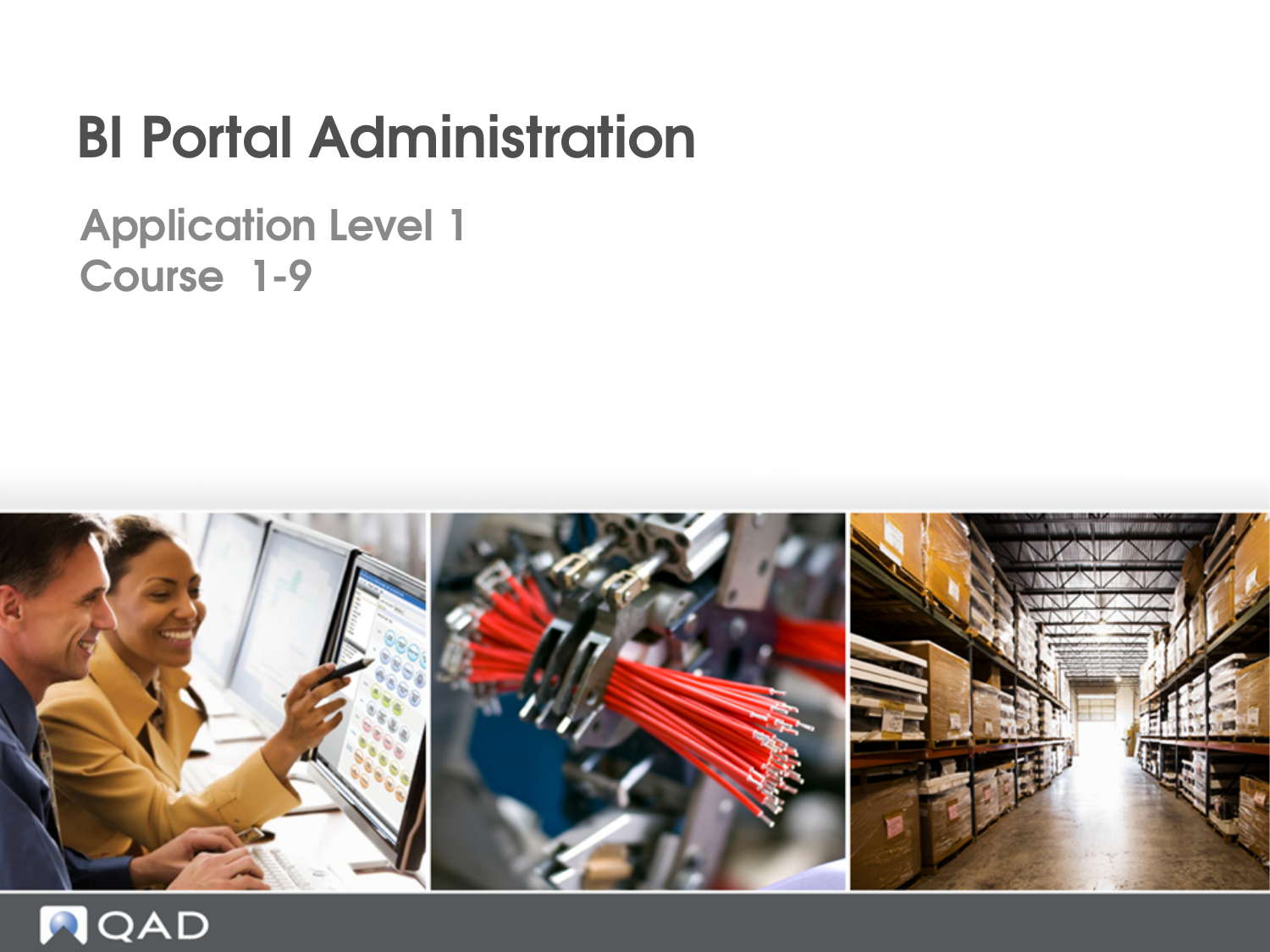

# BI Portal Administration
Application Level 1
Course  1-9